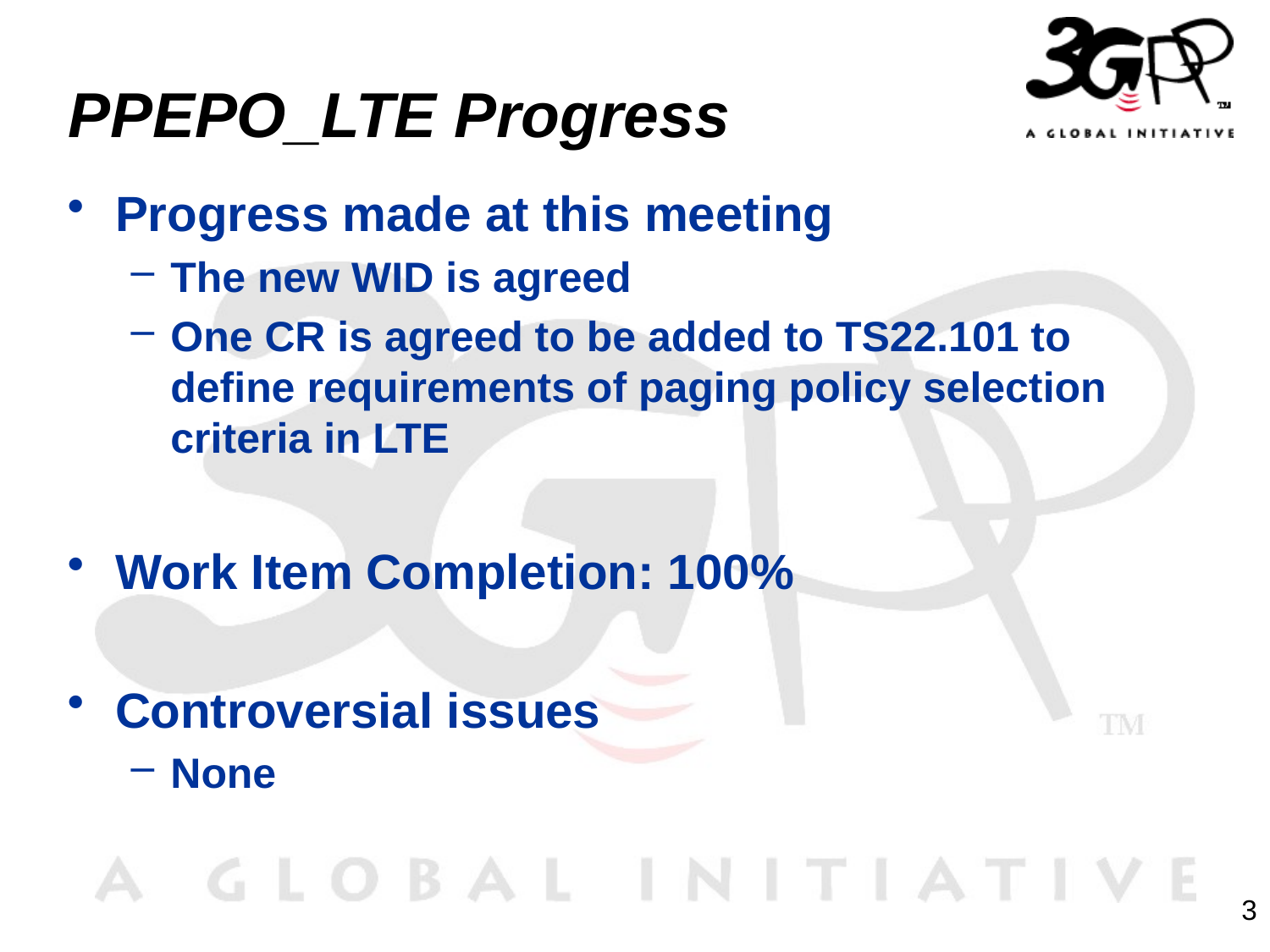

# PPEPO_LTE Progress
Progress made at this meeting
The new WID is agreed
One CR is agreed to be added to TS22.101 to define requirements of paging policy selection criteria in LTE

Work Item Completion: 100%

Controversial issues
None
3